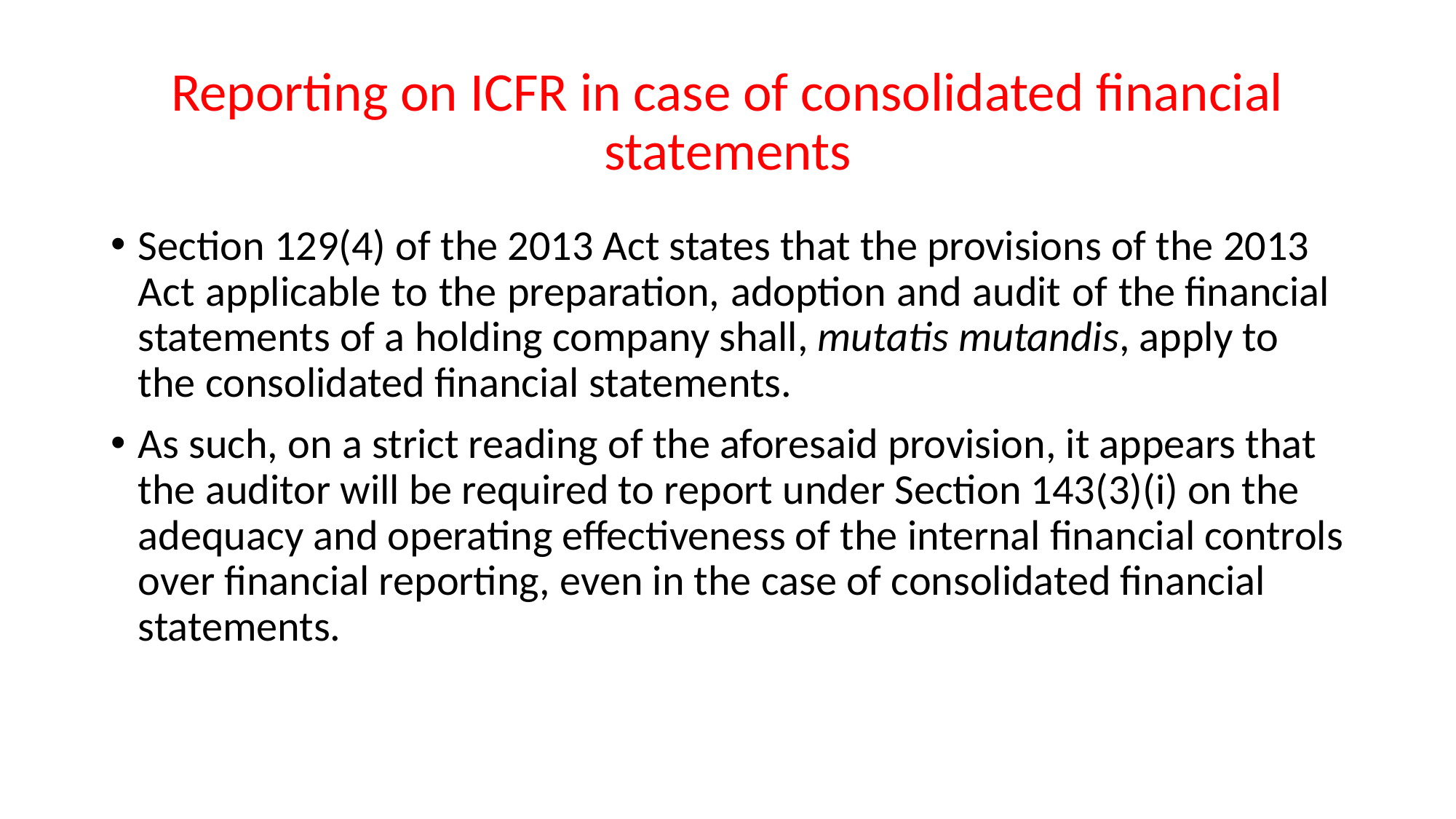

# Reporting on ICFR in case of consolidated financial statements
Section 129(4) of the 2013 Act states that the provisions of the 2013 Act applicable to the preparation, adoption and audit of the financial statements of a holding company shall, mutatis mutandis, apply to the consolidated financial statements.
As such, on a strict reading of the aforesaid provision, it appears that the auditor will be required to report under Section 143(3)(i) on the adequacy and operating effectiveness of the internal financial controls over financial reporting, even in the case of consolidated financial statements.